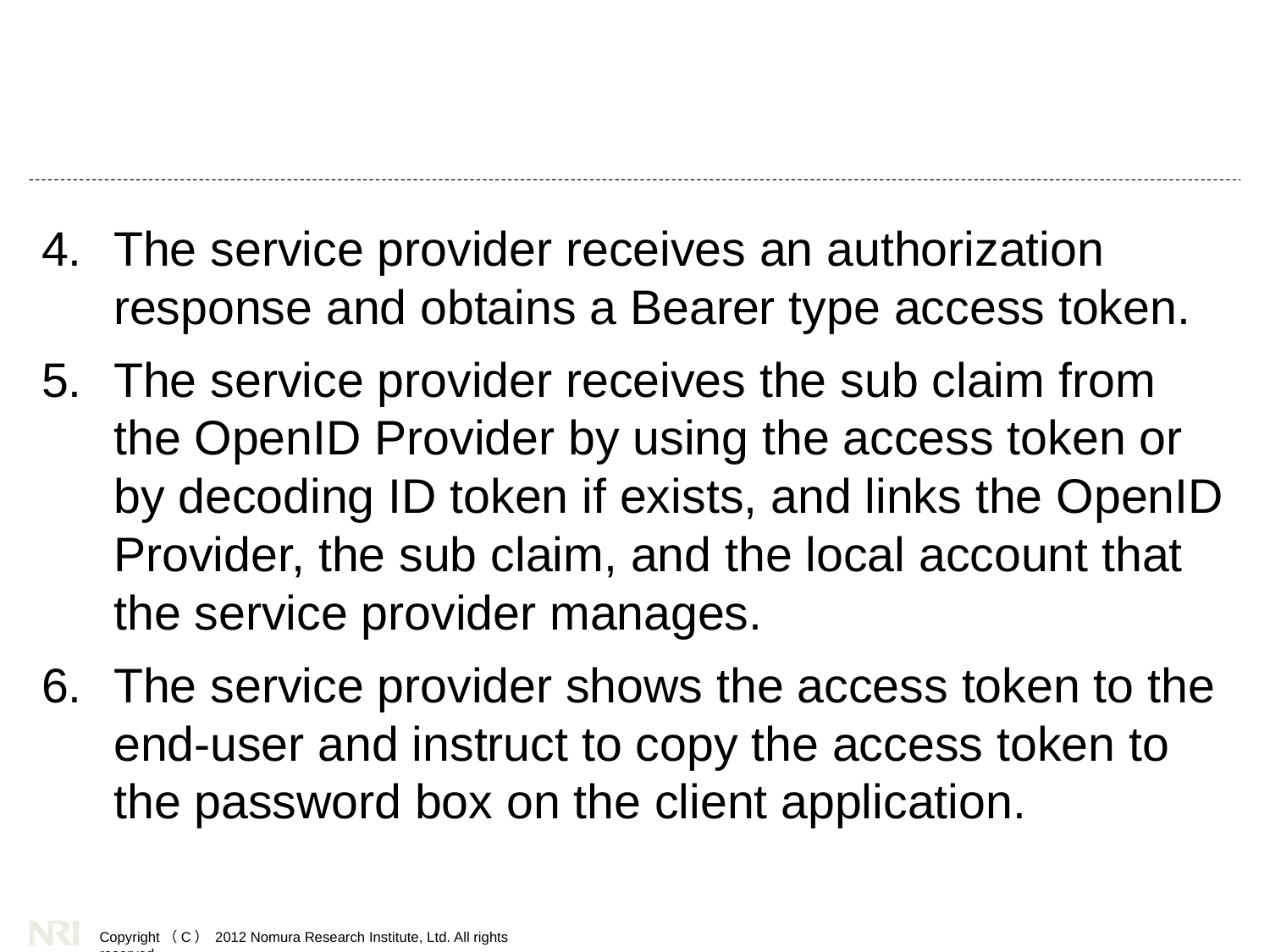

#
The service provider receives an authorization response and obtains a Bearer type access token.
The service provider receives the sub claim from the OpenID Provider by using the access token or by decoding ID token if exists, and links the OpenID Provider, the sub claim, and the local account that the service provider manages.
The service provider shows the access token to the end-user and instruct to copy the access token to the password box on the client application.